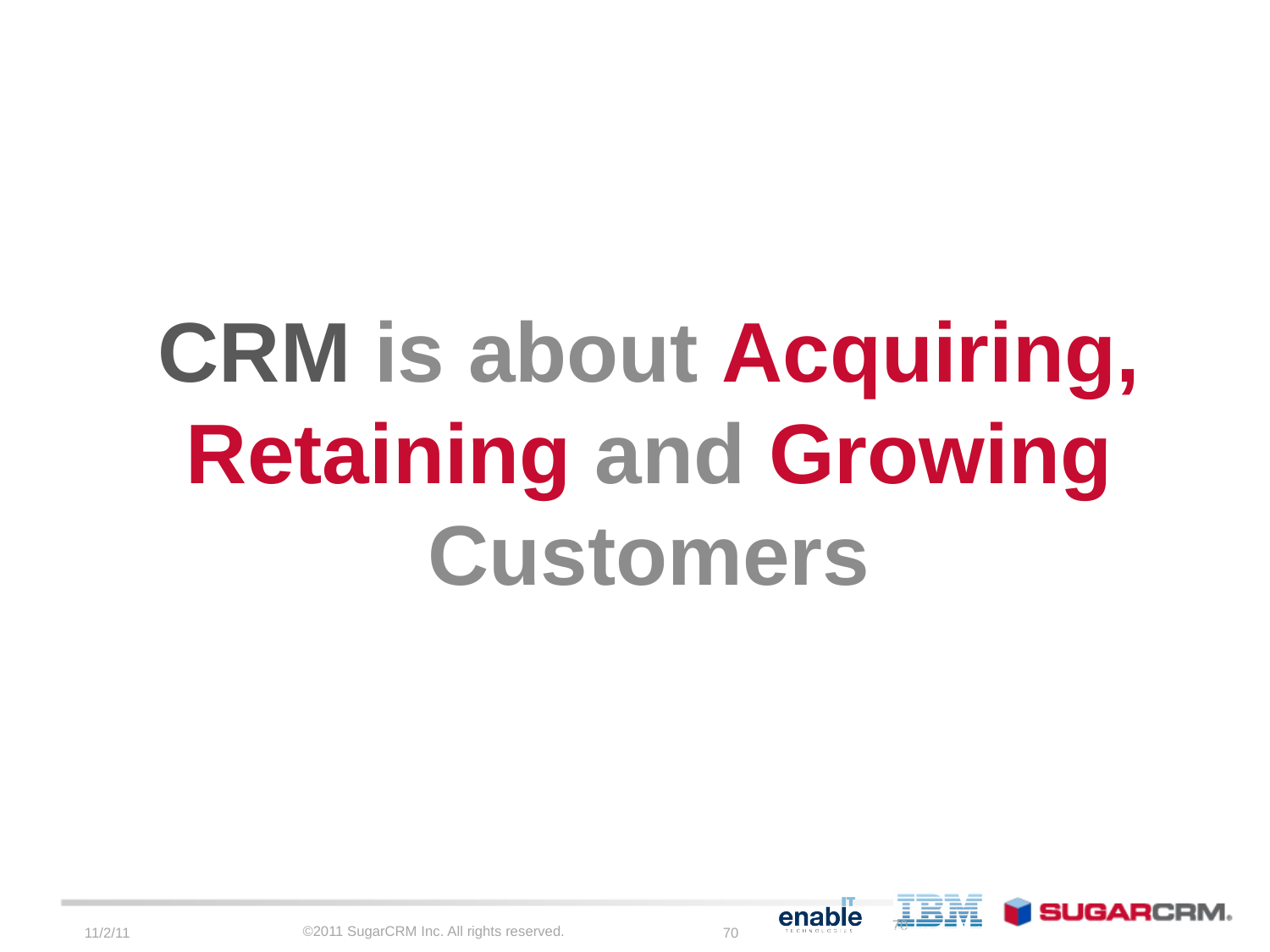

# CRM is about Acquiring, Retaining and Growing Customers
70
©2011 SugarCRM Inc. All rights reserved.
11/2/11
70
©2009 SugarCRM Inc. All rights reserved.
05/08/09